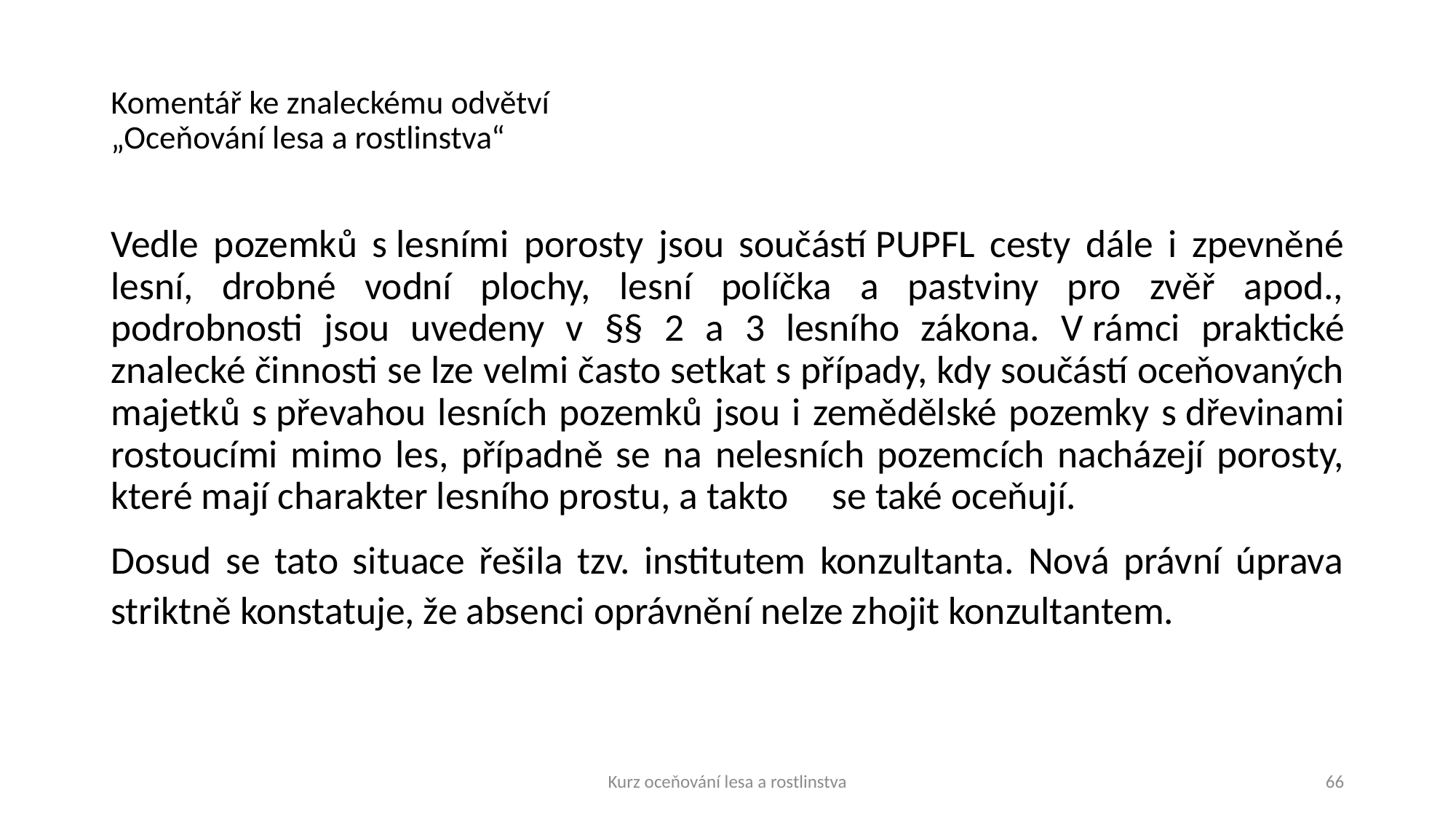

# Komentář ke znaleckému odvětví „Oceňování lesa a rostlinstva“
Vedle pozemků s lesními porosty jsou součástí PUPFL cesty dále i zpevněné lesní, drobné vodní plochy, lesní políčka a pastviny pro zvěř apod., podrobnosti jsou uvedeny v §§ 2 a 3 lesního zákona. V rámci praktické znalecké činnosti se lze velmi často setkat s případy, kdy součástí oceňovaných majetků s převahou lesních pozemků jsou i zemědělské pozemky s dřevinami rostoucími mimo les, případně se na nelesních pozemcích nacházejí porosty, které mají charakter lesního prostu, a takto     se také oceňují.
Dosud se tato situace řešila tzv. institutem konzultanta. Nová právní úprava striktně konstatuje, že absenci oprávnění nelze zhojit konzultantem.

Kurz oceňování lesa a rostlinstva
66